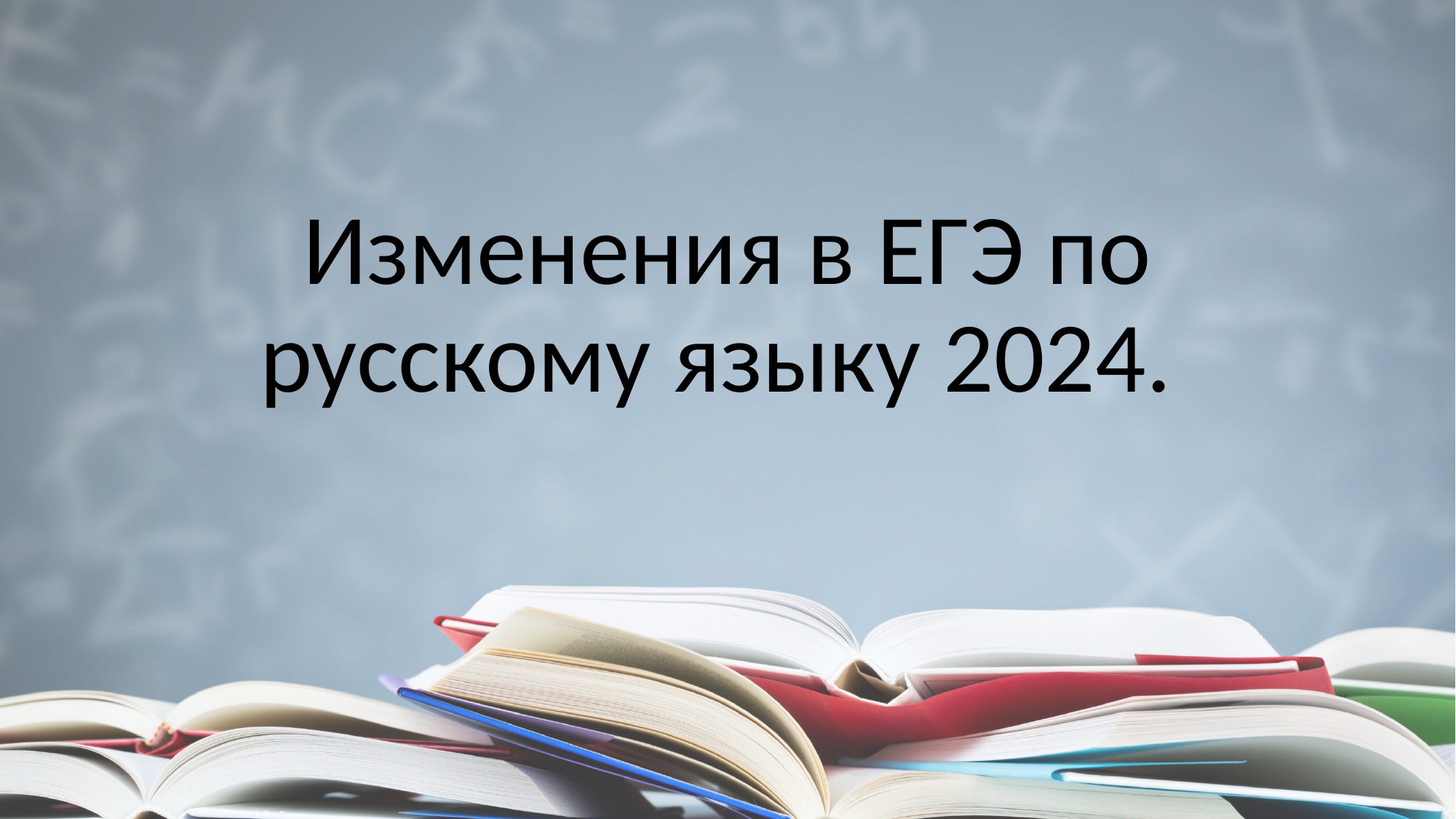

# Изменения в ЕГЭ по русскому языку 2024.